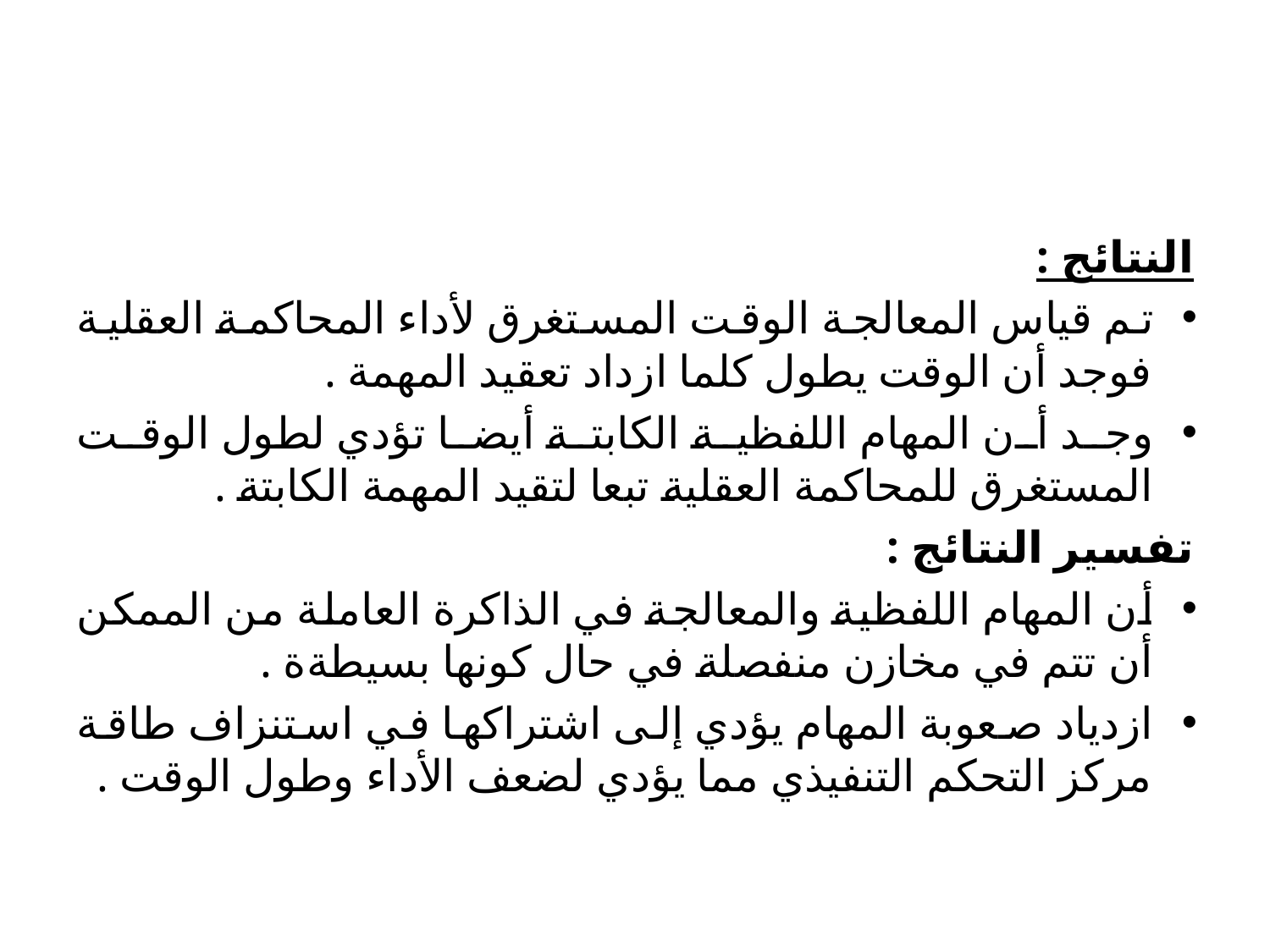

#
النتائج :
تم قياس المعالجة الوقت المستغرق لأداء المحاكمة العقلية فوجد أن الوقت يطول كلما ازداد تعقيد المهمة .
وجد أن المهام اللفظية الكابتة أيضا تؤدي لطول الوقت المستغرق للمحاكمة العقلية تبعا لتقيد المهمة الكابتة .
تفسير النتائج :
أن المهام اللفظية والمعالجة في الذاكرة العاملة من الممكن أن تتم في مخازن منفصلة في حال كونها بسيطةة .
ازدياد صعوبة المهام يؤدي إلى اشتراكها في استنزاف طاقة مركز التحكم التنفيذي مما يؤدي لضعف الأداء وطول الوقت .